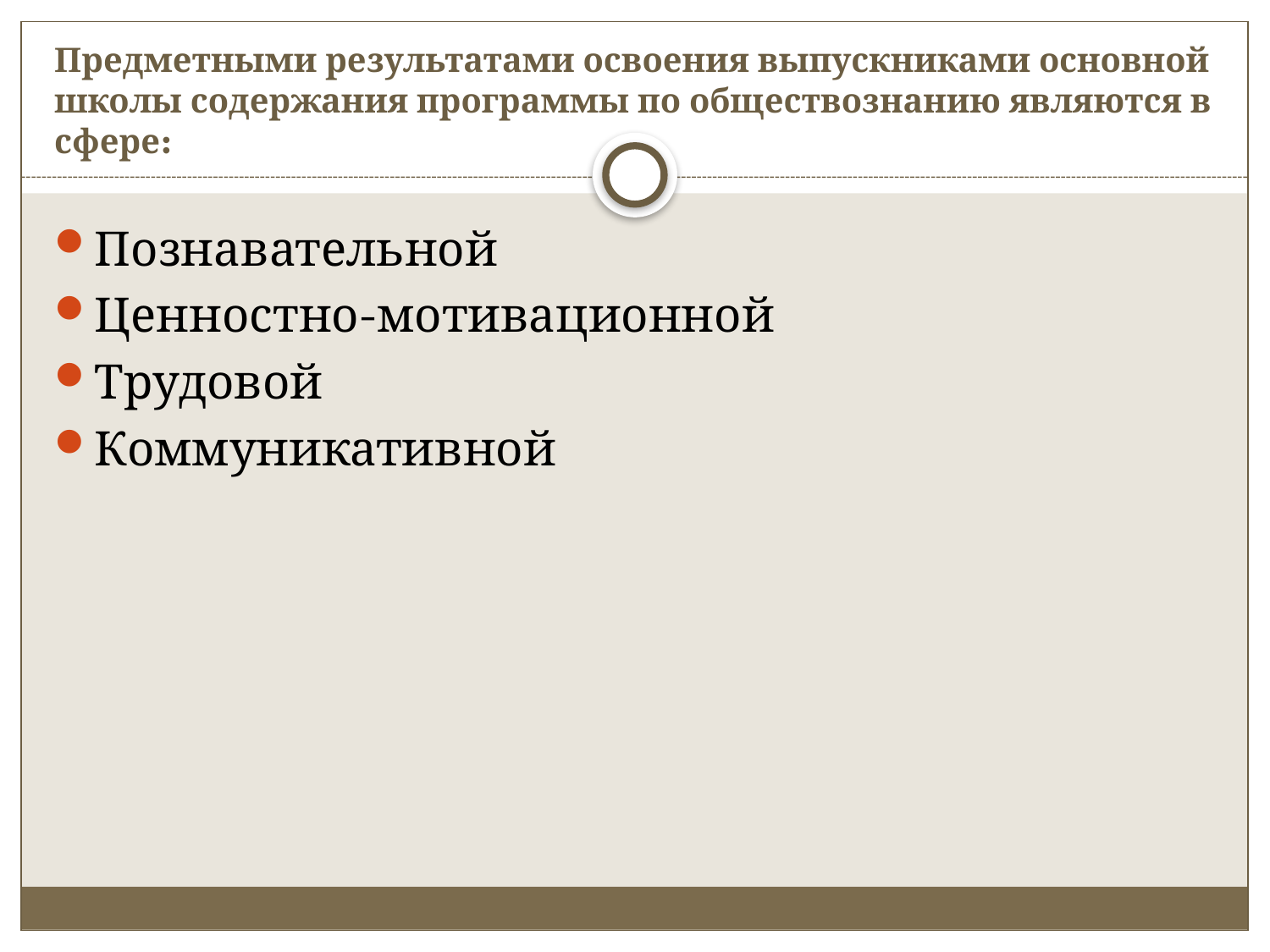

# Предметными результатами освоения выпускниками основной школы содержания программы по обществознанию являются в сфере:
Познавательной
Ценностно-мотивационной
Трудовой
Коммуникативной